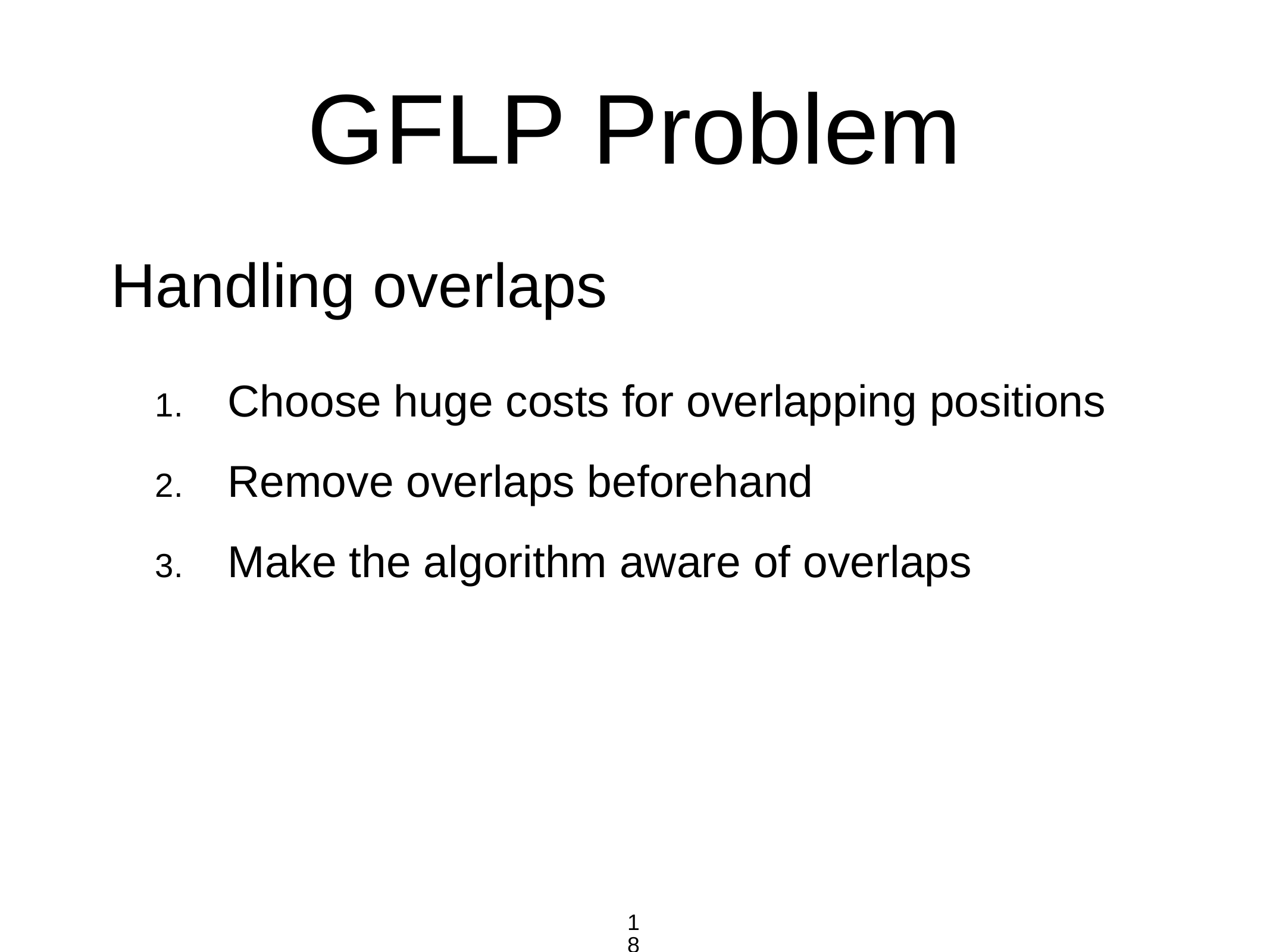

# GFLP Problem
Handling overlaps
Choose huge costs for overlapping positions
Remove overlaps beforehand
Make the algorithm aware of overlaps
18